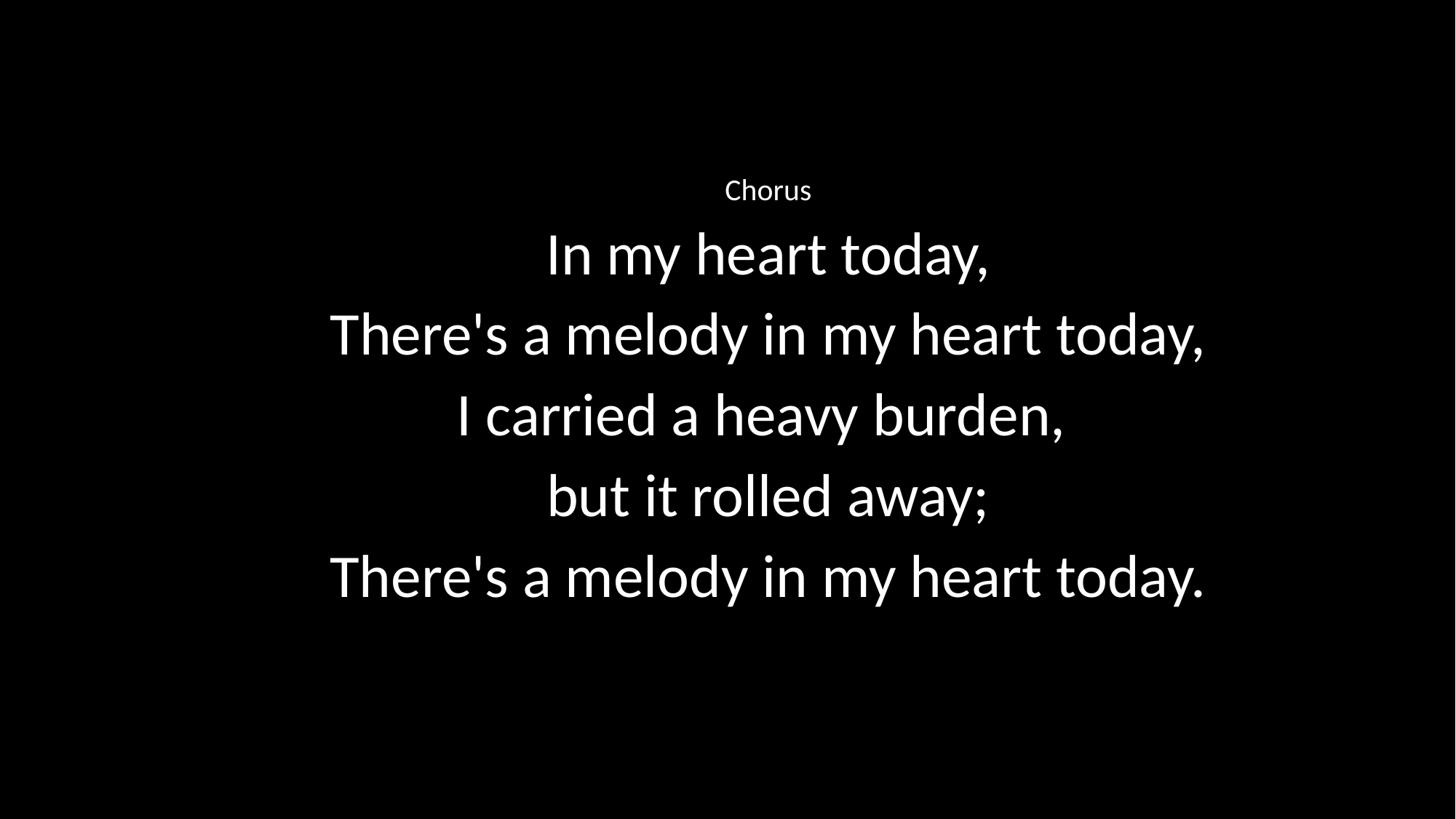

Chorus
In my heart today,
There's a melody in my heart today,
I carried a heavy burden,
but it rolled away;
There's a melody in my heart today.